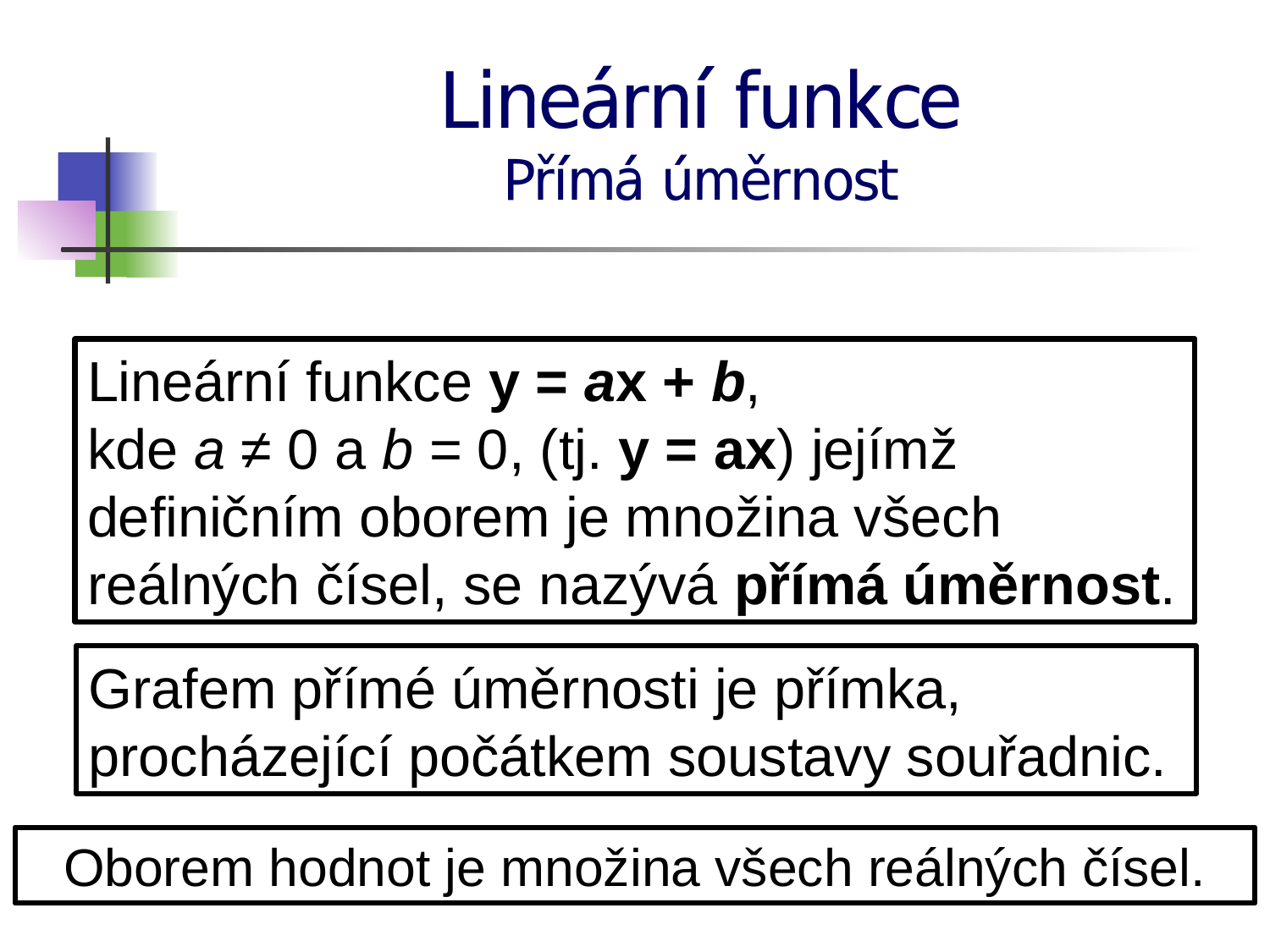

# Lineární funkce Přímá úměrnost
Lineární funkce y = ax + b,
kde a ≠ 0 a b = 0, (tj. y = ax) jejímž definičním oborem je množina všech reálných čísel, se nazývá přímá úměrnost.
Grafem přímé úměrnosti je přímka, procházející počátkem soustavy souřadnic.
Oborem hodnot je množina všech reálných čísel.